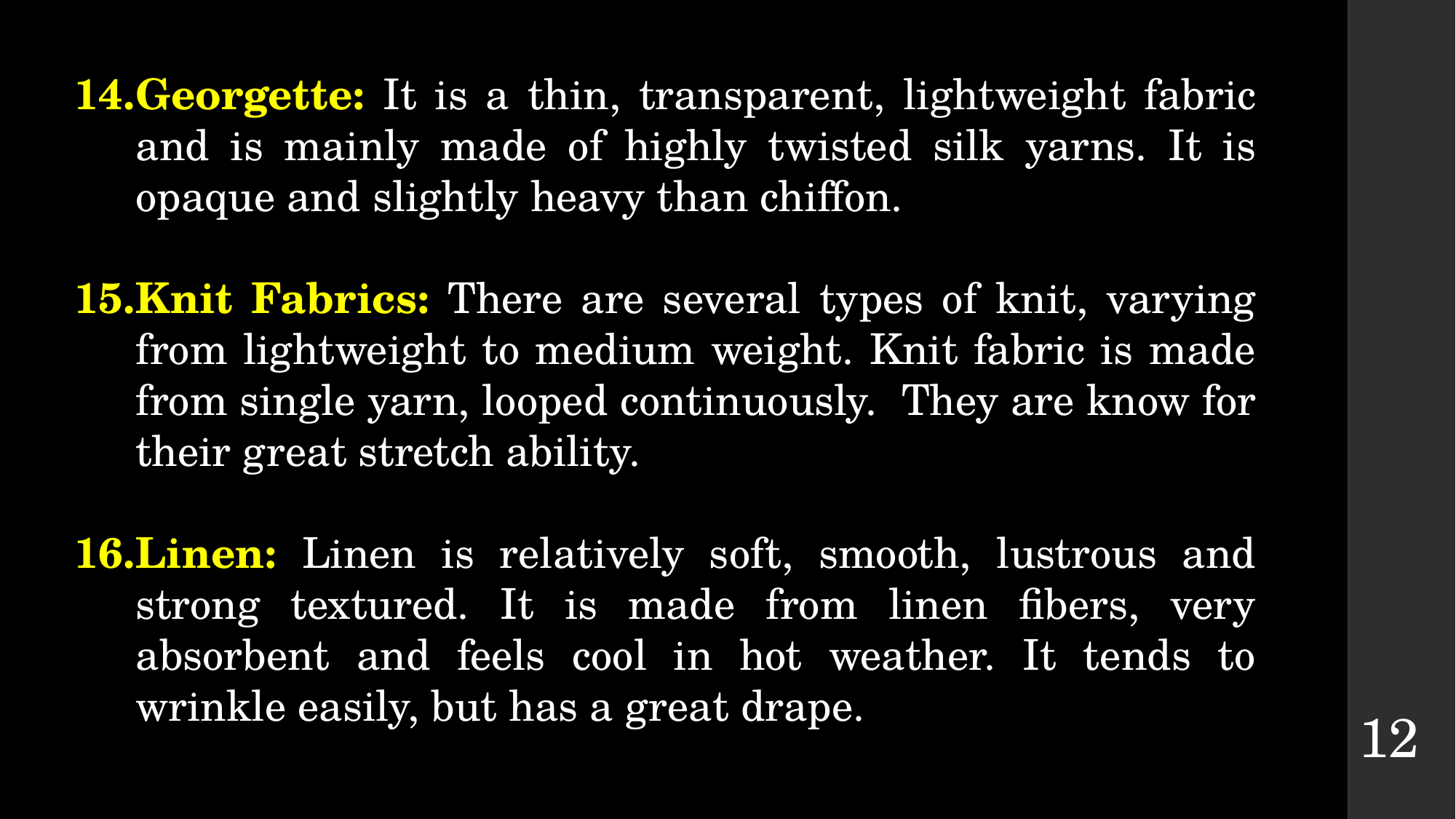

Georgette: It is a thin, transparent, lightweight fabric and is mainly made of highly twisted silk yarns. It is opaque and slightly heavy than chiffon.

Knit Fabrics: There are several types of knit, varying from lightweight to medium weight. Knit fabric is made from single yarn, looped continuously.  They are know for their great stretch ability.

Linen: Linen is relatively soft, smooth, lustrous and strong textured. It is made from linen fibers, very absorbent and feels cool in hot weather. It tends to wrinkle easily, but has a great drape.
12